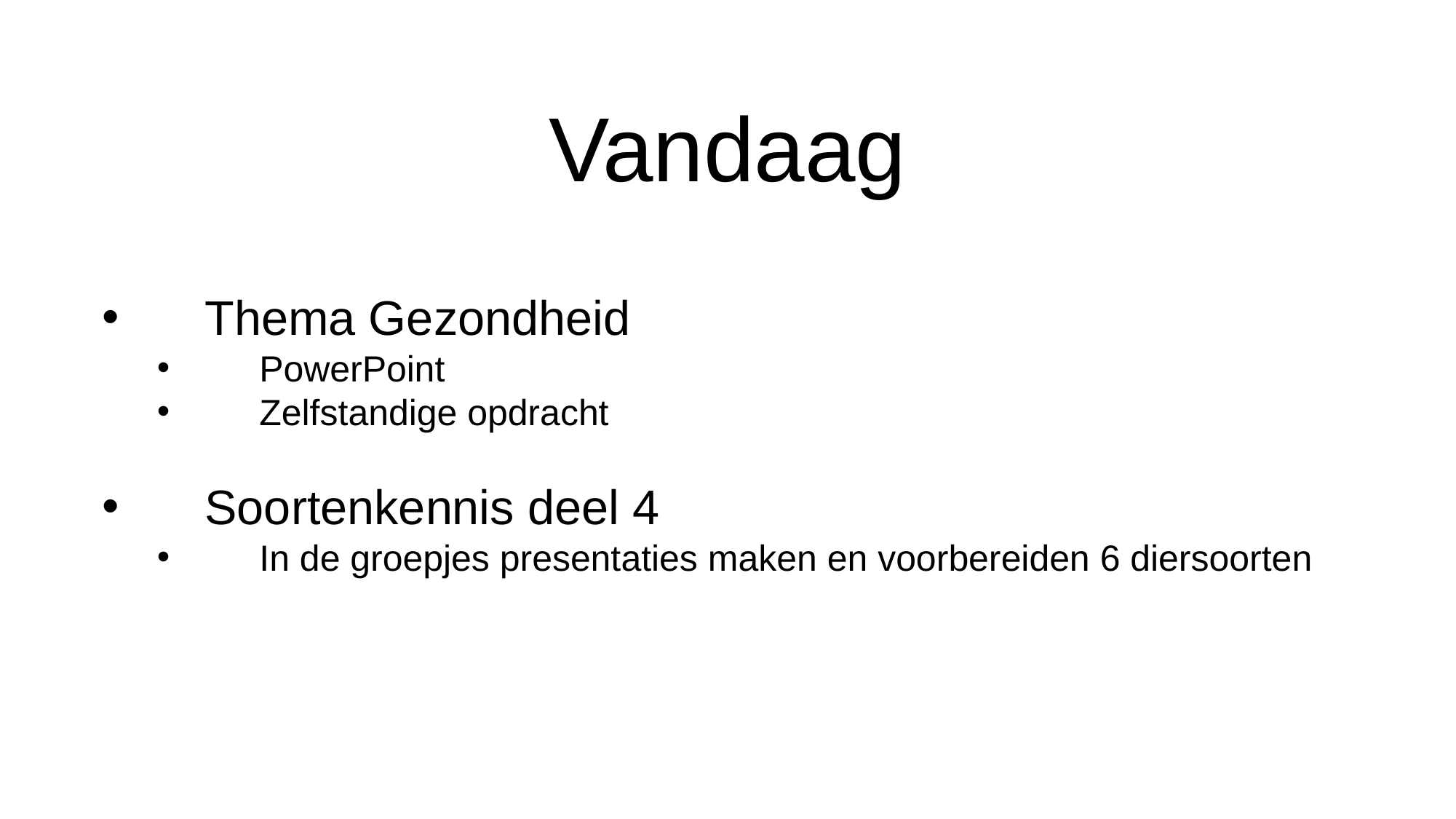

Vandaag

Thema Gezondheid
PowerPoint
Zelfstandige opdracht

Soortenkennis deel 4
In de groepjes presentaties maken en voorbereiden 6 diersoorten